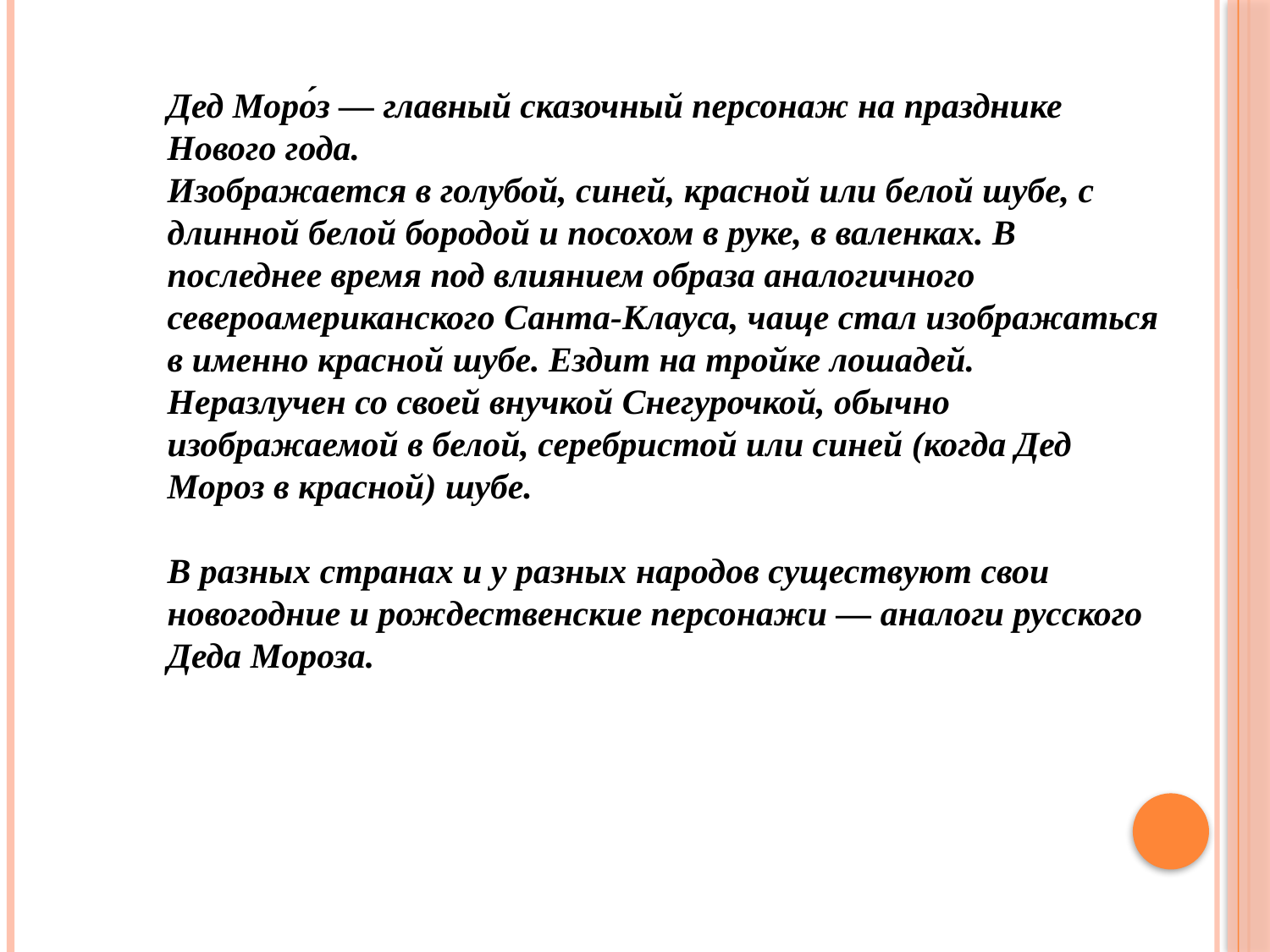

Дед Моро́з — главный сказочный персонаж на празднике Нового года.
Изображается в голубой, синей, красной или белой шубе, с длинной белой бородой и посохом в руке, в валенках. В последнее время под влиянием образа аналогичного североамериканского Санта-Клауса, чаще стал изображаться в именно красной шубе. Ездит на тройке лошадей.
Неразлучен со своей внучкой Снегурочкой, обычно изображаемой в белой, серебристой или синей (когда Дед Мороз в красной) шубе.
В разных странах и у разных народов существуют свои новогодние и рождественские персонажи — аналоги русского Деда Мороза.